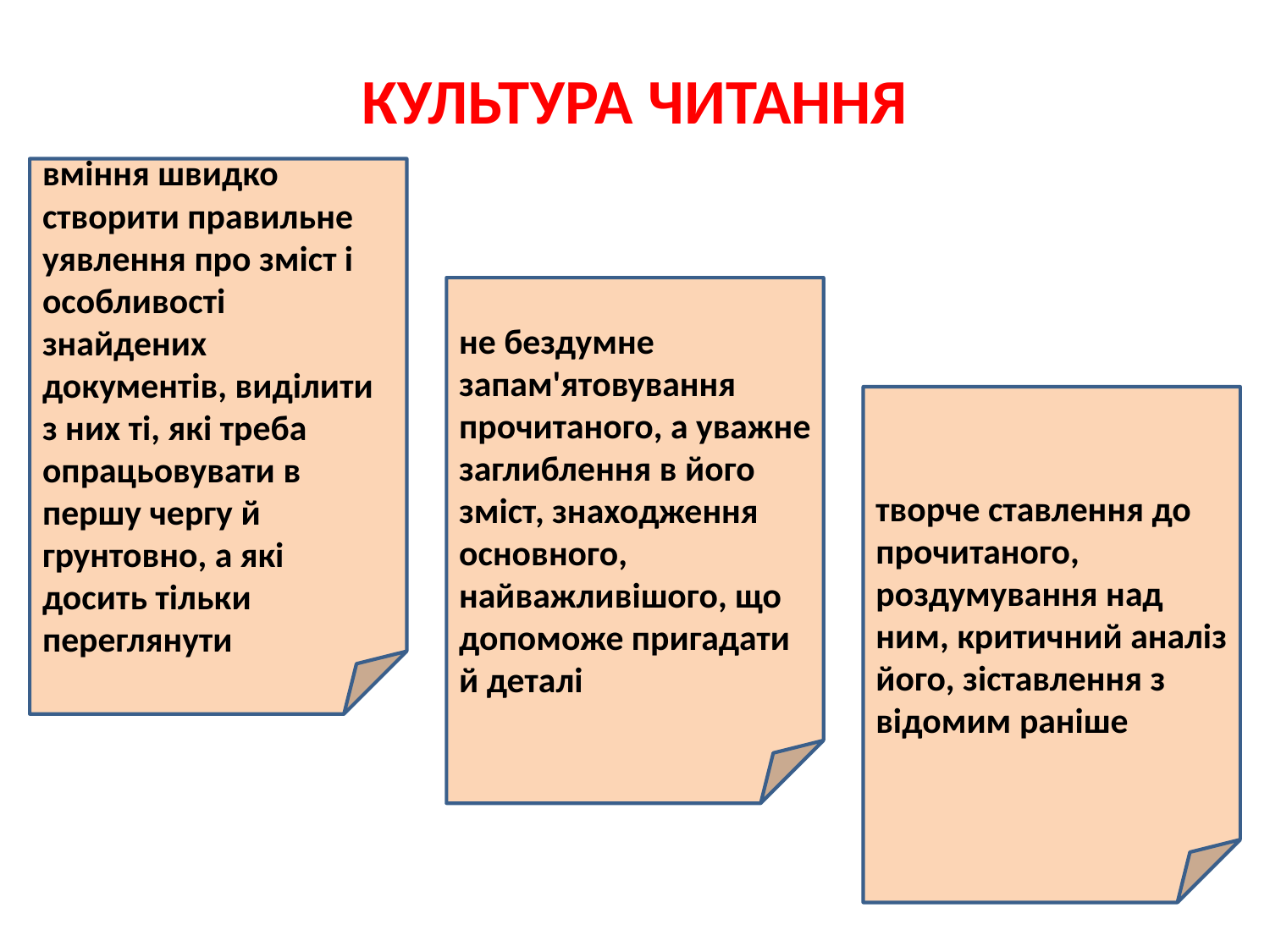

# КУЛЬТУРА ЧИТАННЯ
вміння швидко створити правильне уявлення про зміст і особливості знайдених документів, виділити з них ті, які треба опрацьовувати в першу чергу й грунтовно, а які досить тільки переглянути
не бездумне запам'ятовування прочитаного, а уважне заглиблення в його зміст, знаходження основного, найважливішого, що допоможе пригадати й деталі
творче ставлення до прочитаного, роздумування над ним, критичний аналіз його, зіставлення з відомим раніше